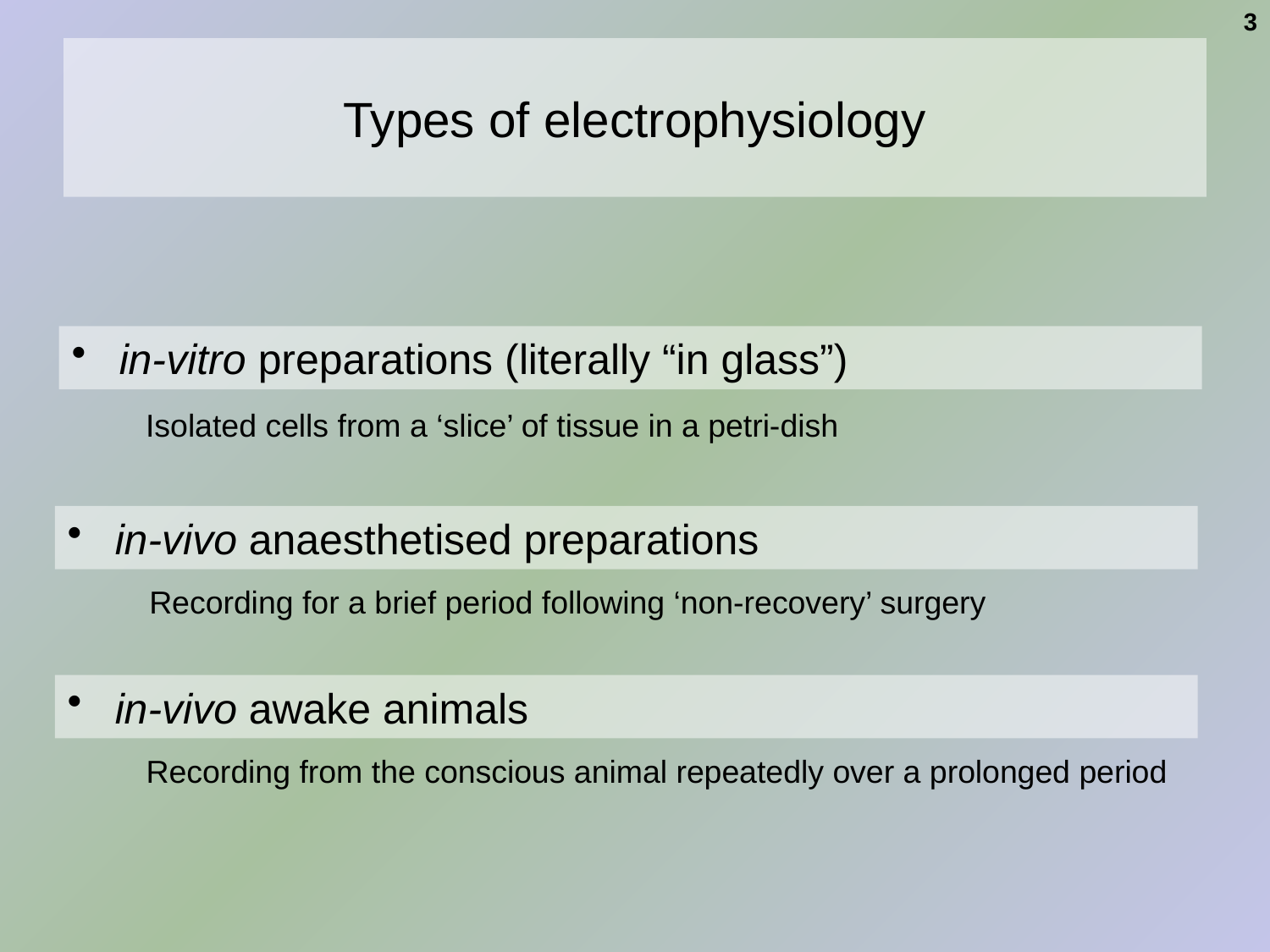

3
# Types of electrophysiology
in-vitro preparations (literally “in glass”)
Isolated cells from a ‘slice’ of tissue in a petri-dish
in-vivo anaesthetised preparations
Recording for a brief period following ‘non-recovery’ surgery
in-vivo awake animals
Recording from the conscious animal repeatedly over a prolonged period